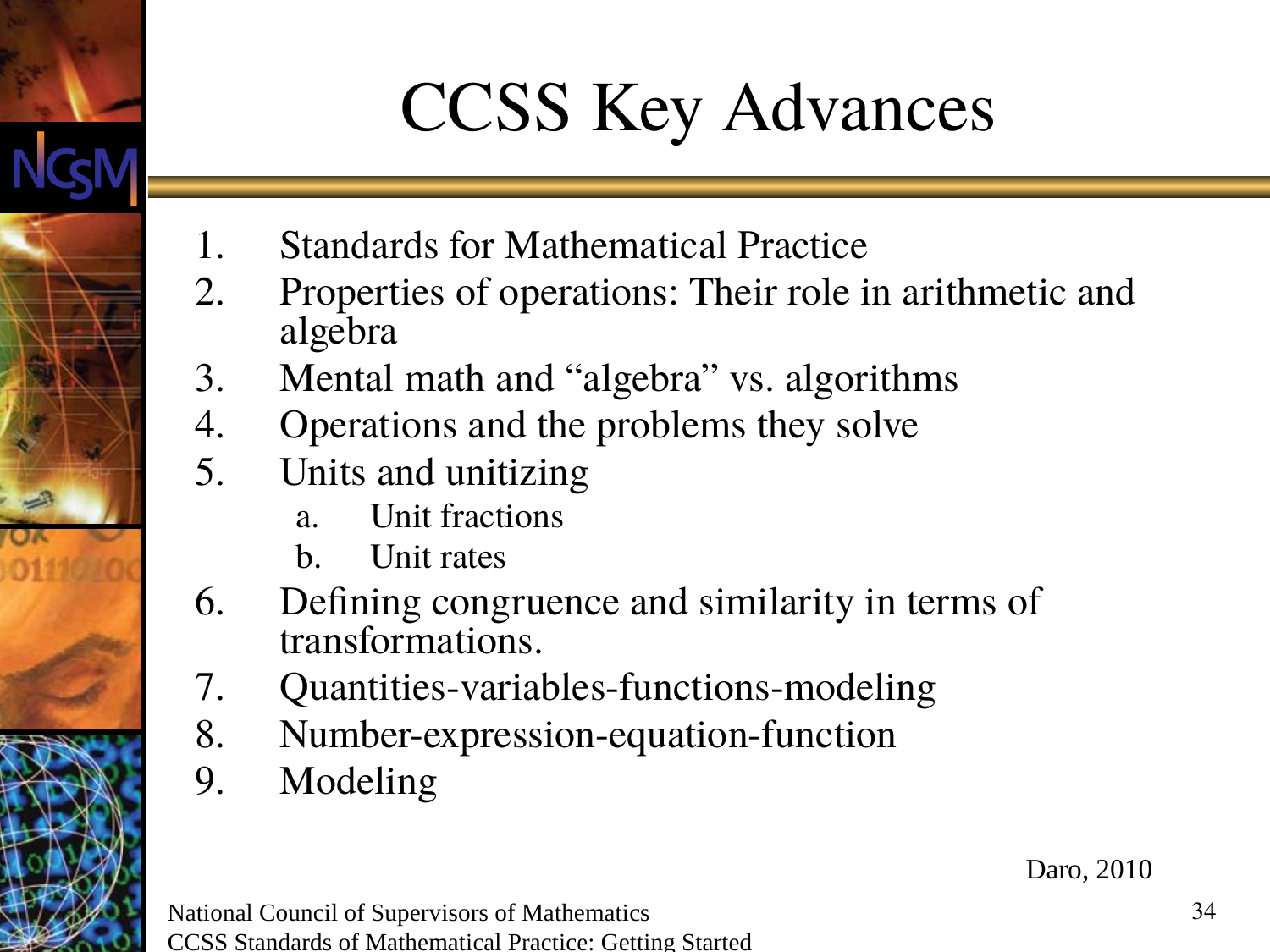

CCSS Key Advances
Standards for Mathematical Practice
Properties of operations: Their role in arithmetic and algebra
Mental math and “algebra” vs. algorithms
Operations and the problems they solve
Units and unitizing
Unit fractions
Unit rates
Defining congruence and similarity in terms of transformations.
Quantities-variables-functions-modeling
Number-expression-equation-function
Modeling
Daro, 2010
34